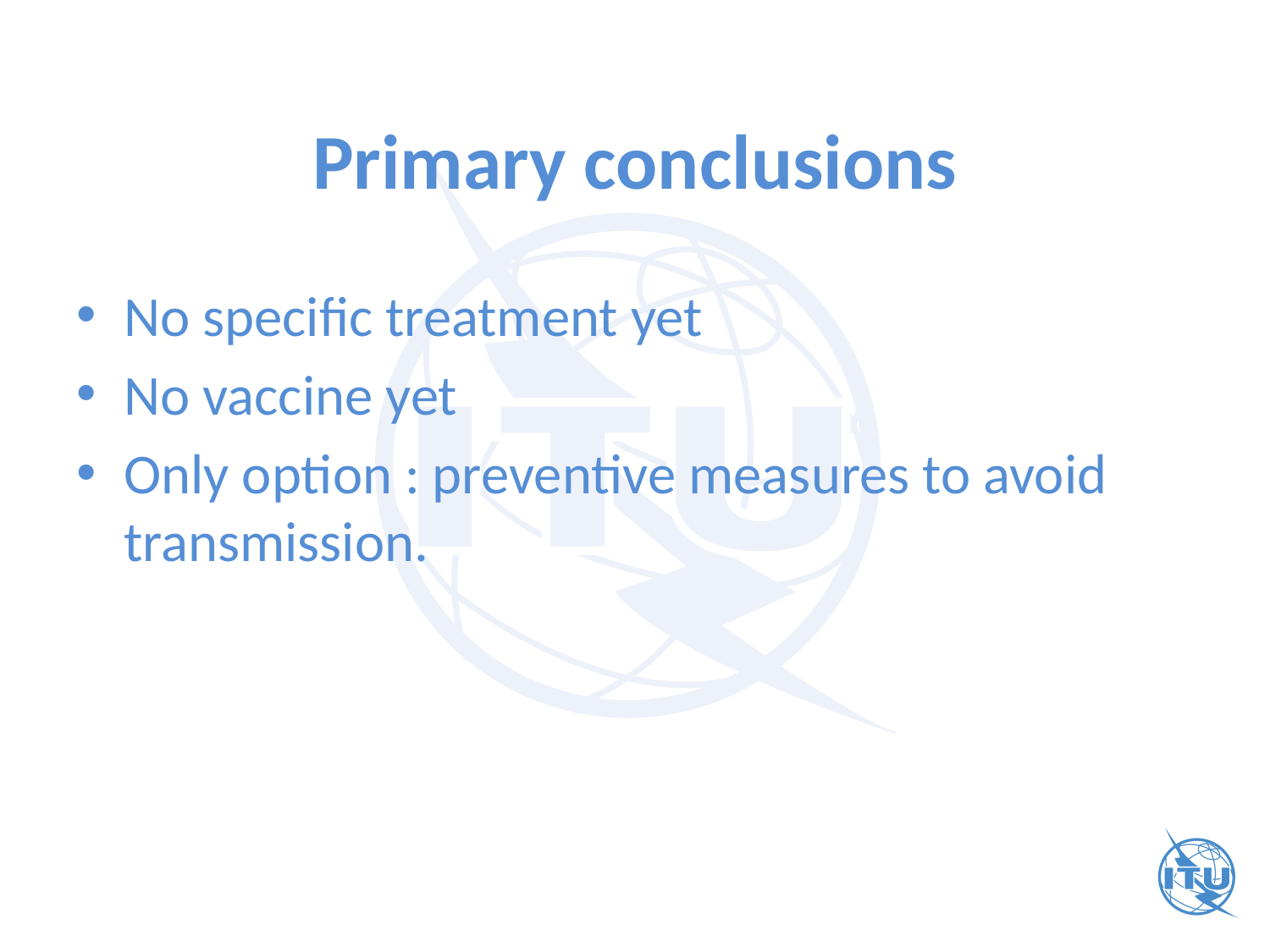

# Primary conclusions
No specific treatment yet
No vaccine yet
Only option : preventive measures to avoid transmission.